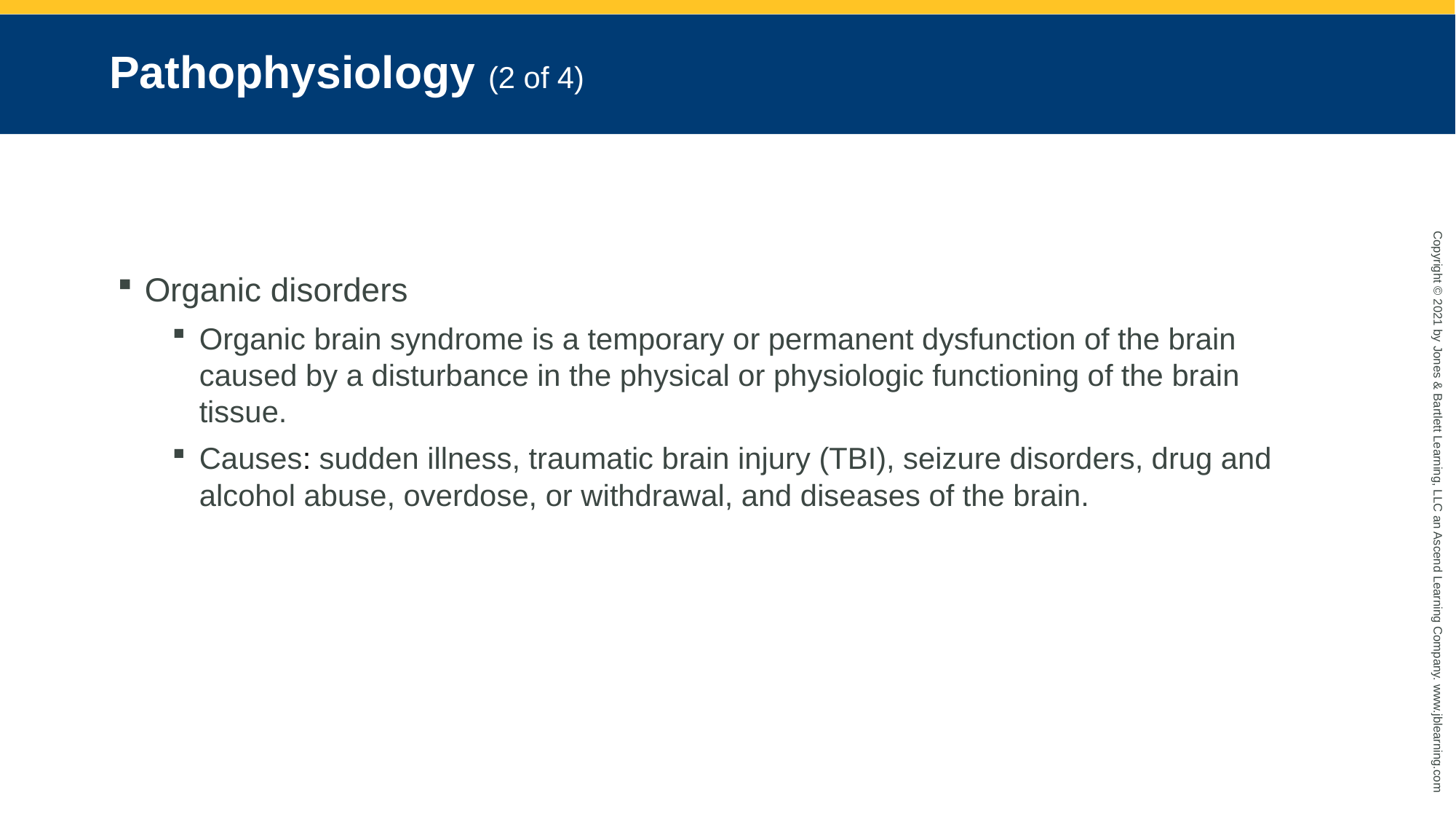

# Pathophysiology (2 of 4)
Organic disorders
Organic brain syndrome is a temporary or permanent dysfunction of the brain caused by a disturbance in the physical or physiologic functioning of the brain tissue.
Causes: sudden illness, traumatic brain injury (TBI), seizure disorders, drug and alcohol abuse, overdose, or withdrawal, and diseases of the brain.